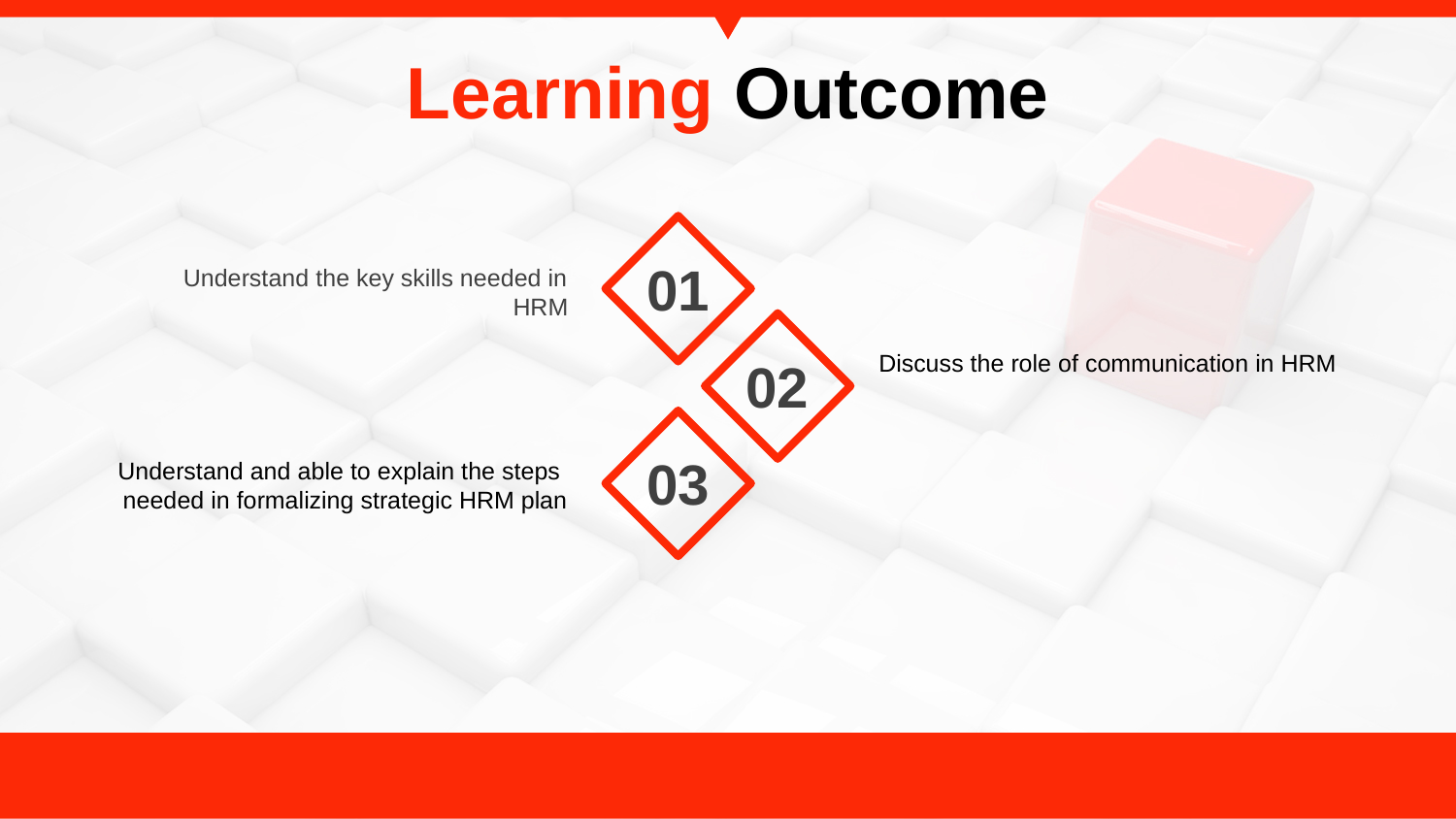

# Learning Outcome

01
Understand the key skills needed in HRM

02
Discuss the role of communication in HRM

03
Understand and able to explain the steps
needed in formalizing strategic HRM plan